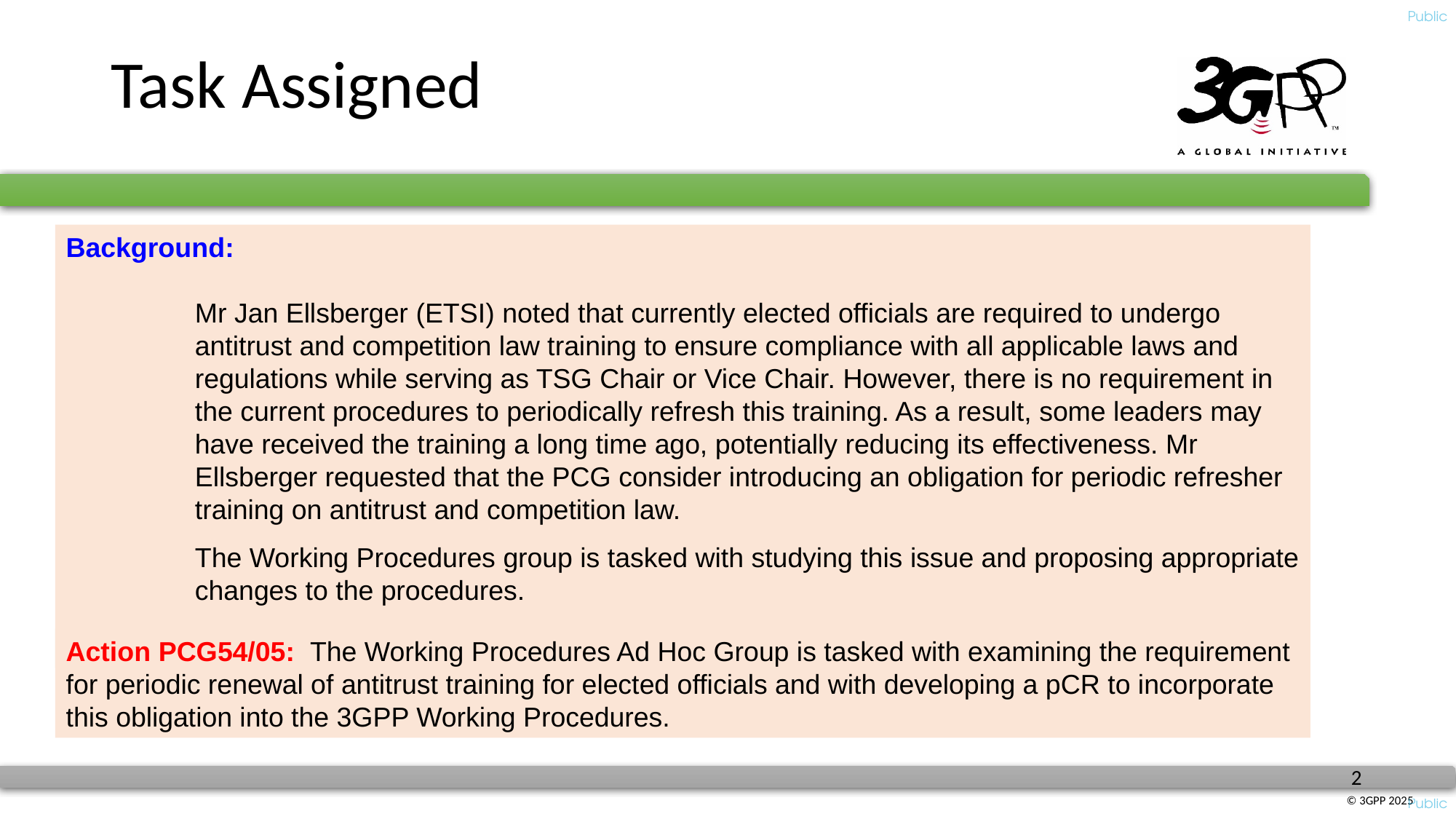

# Task Assigned
Background:
Mr Jan Ellsberger (ETSI) noted that currently elected officials are required to undergo antitrust and competition law training to ensure compliance with all applicable laws and regulations while serving as TSG Chair or Vice Chair. However, there is no requirement in the current procedures to periodically refresh this training. As a result, some leaders may have received the training a long time ago, potentially reducing its effectiveness. Mr Ellsberger requested that the PCG consider introducing an obligation for periodic refresher training on antitrust and competition law.
	The Working Procedures group is tasked with studying this issue and proposing appropriate changes to the procedures.

Action PCG54/05:  The Working Procedures Ad Hoc Group is tasked with examining the requirement for periodic renewal of antitrust training for elected officials and with developing a pCR to incorporate this obligation into the 3GPP Working Procedures.